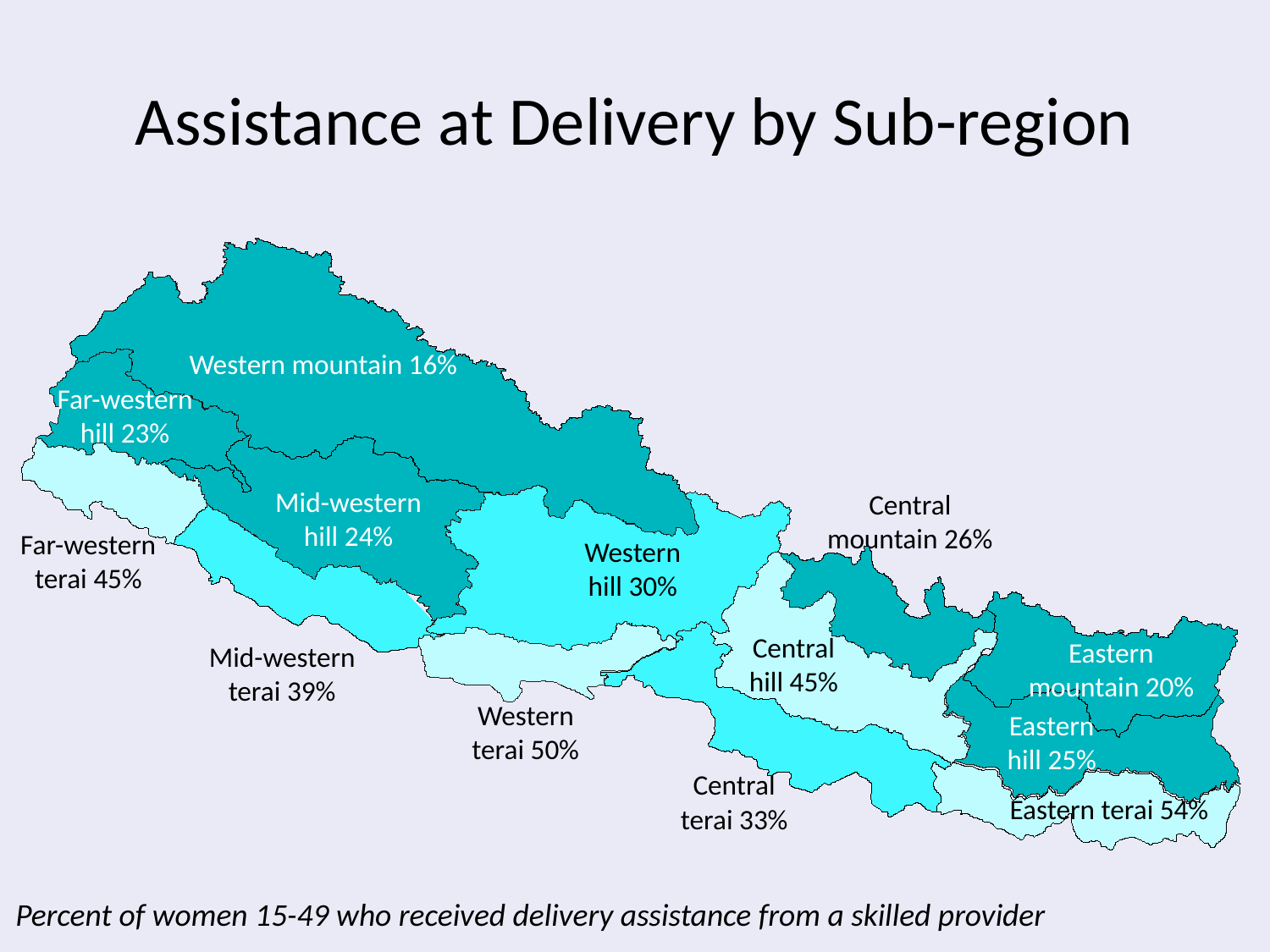

# Assistance at Delivery by Sub-region

Western mountain 16%
Far-western
hill 23%
Mid-western
hill 24%
Central
mountain 26%
Far-western
terai 45%
Western
hill 30%
Central
hill 45%
Eastern
mountain 20%
Mid-western
terai 39%
Western
terai 50%
Eastern
hill 25%
Central
terai 33%
Eastern terai 54%
Percent of women 15-49 who received delivery assistance from a skilled provider